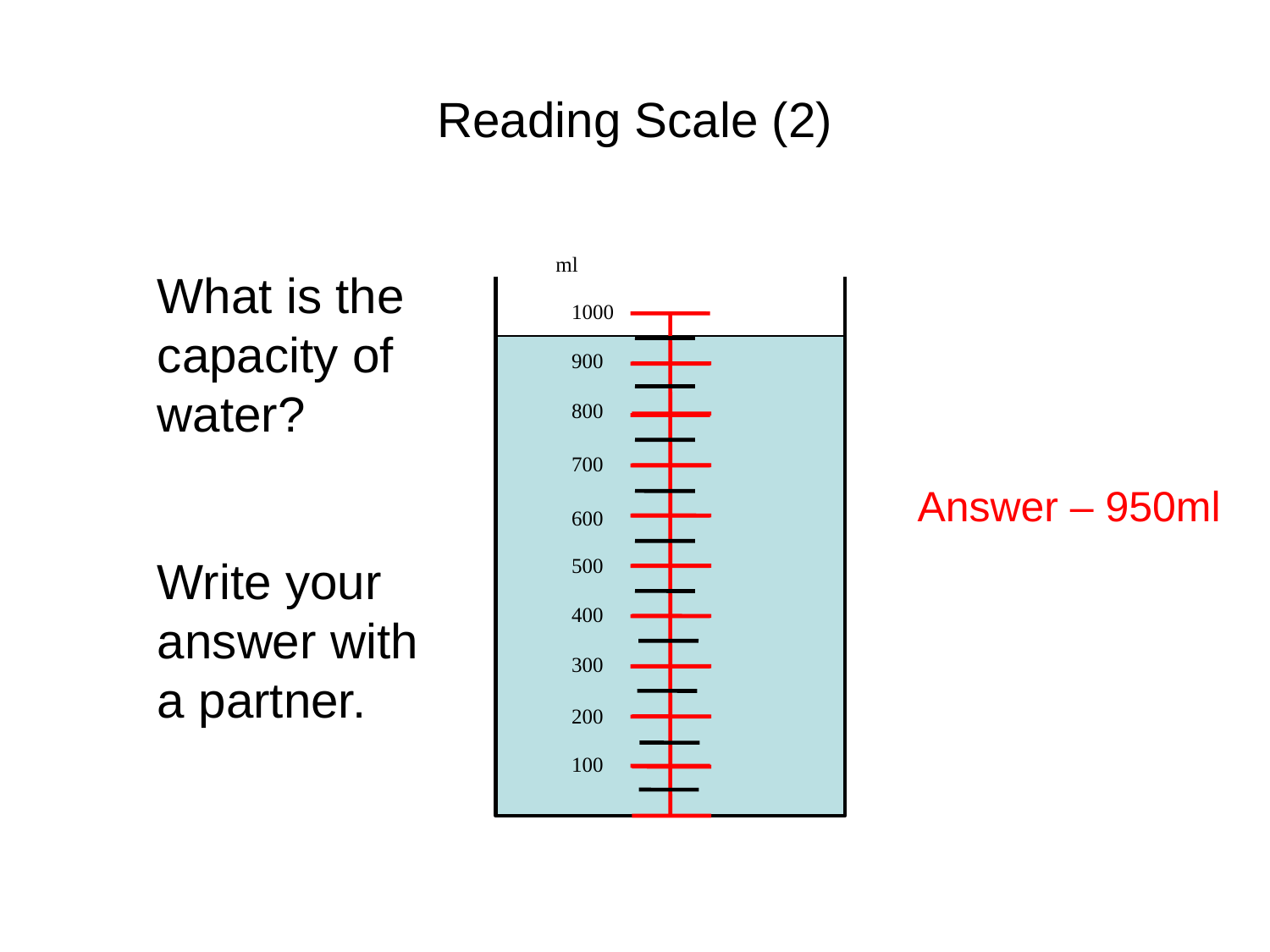

# Reading Scale (2)
ml

1000
900
800
700
600
500
400
300
200
100

What is the capacity of water?

Write your answer with a partner.

Answer – 950ml